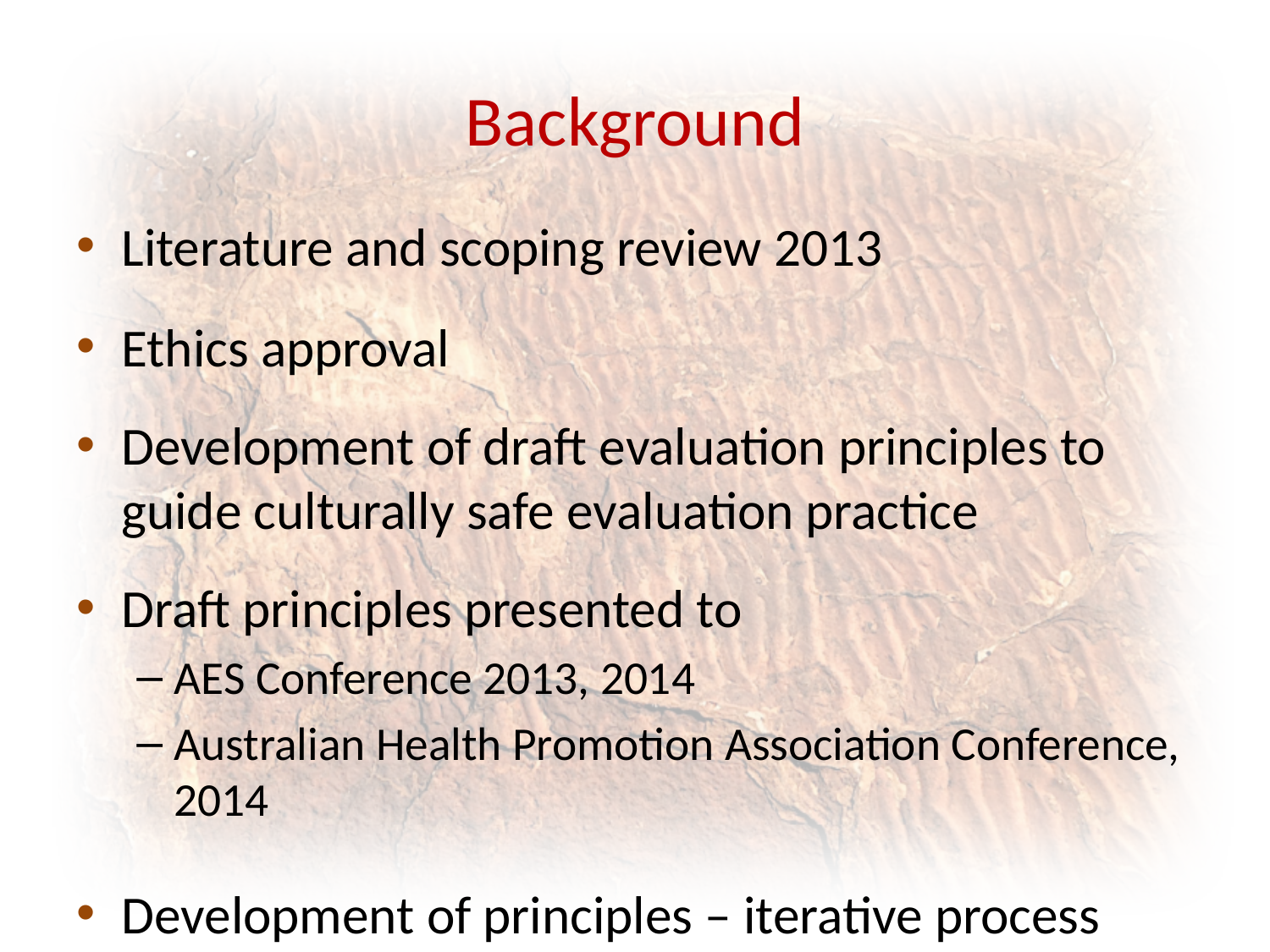

# Background
Literature and scoping review 2013

Ethics approval

Development of draft evaluation principles to guide culturally safe evaluation practice

Draft principles presented to
AES Conference 2013, 2014
Australian Health Promotion Association Conference, 2014

Development of principles – iterative process